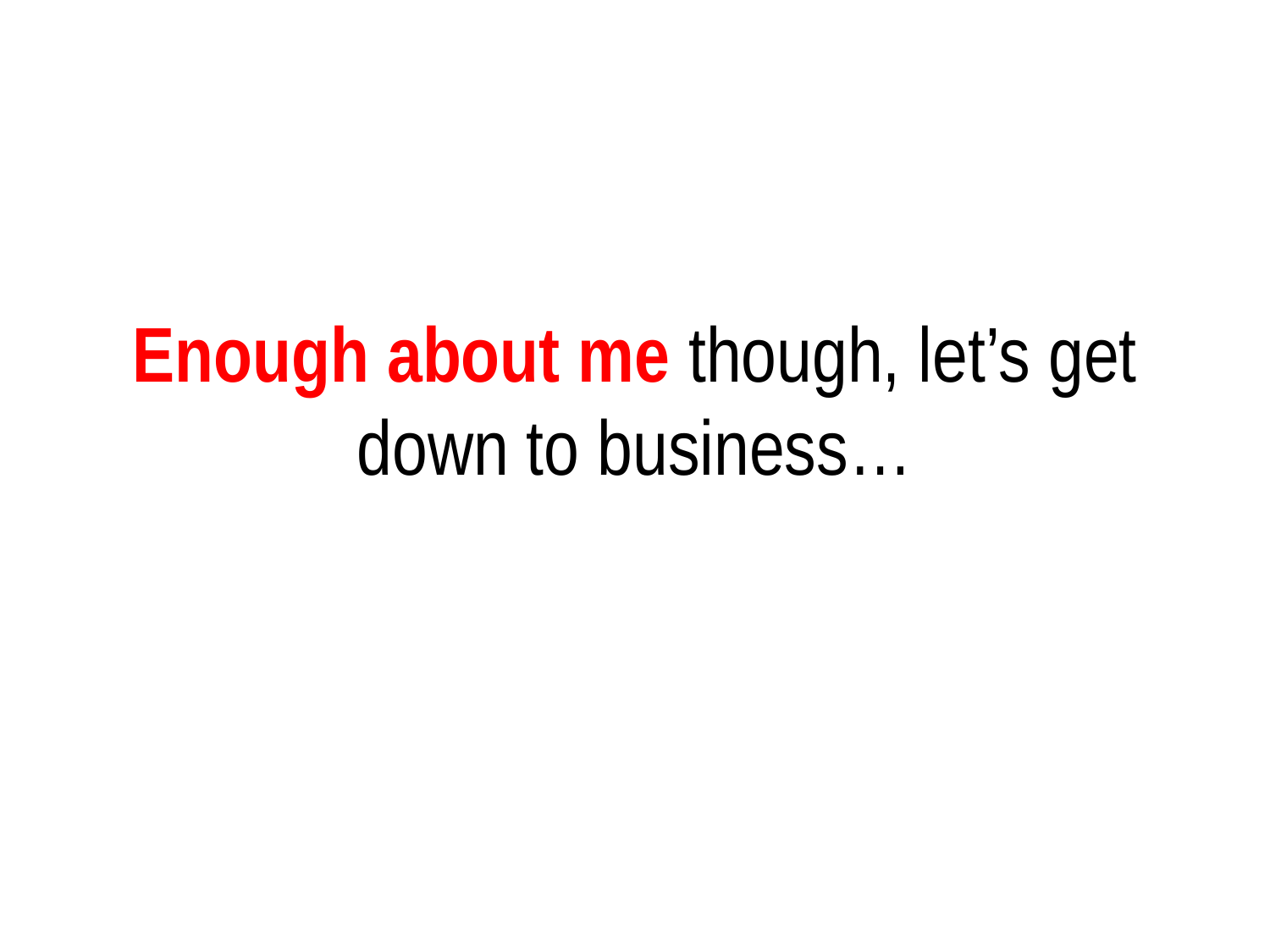

# Enough about me though, let’s get down to business…